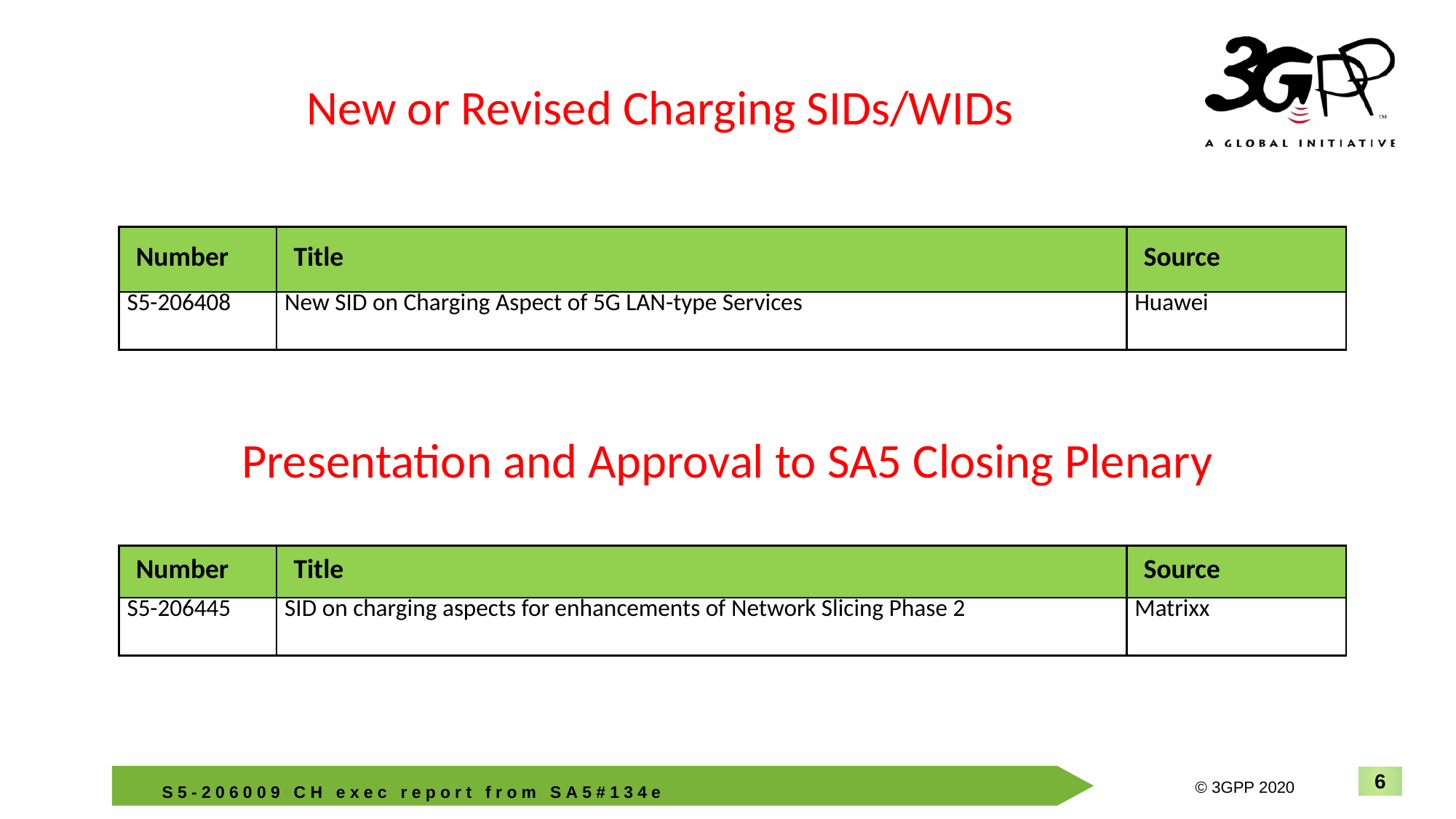

New or Revised Charging SIDs/WIDs
| Number | Title | Source |
| --- | --- | --- |
| S5-206408 | New SID on Charging Aspect of 5G LAN-type Services | Huawei |
Presentation and Approval to SA5 Closing Plenary
| Number | Title | Source |
| --- | --- | --- |
| S5-206445 | SID on charging aspects for enhancements of Network Slicing Phase 2 | Matrixx |